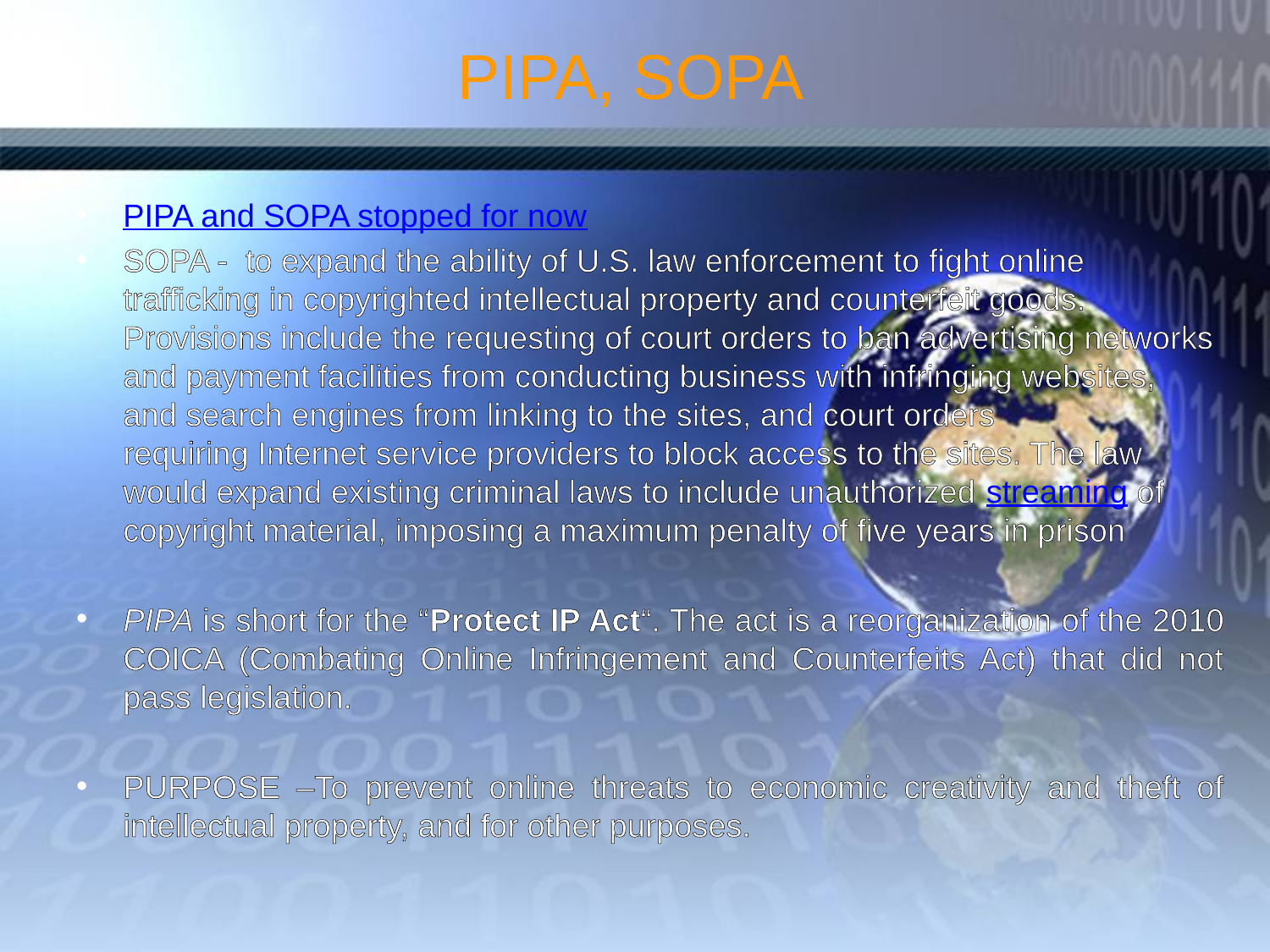

# PIPA, SOPA
PIPA and SOPA stopped for now
SOPA -  to expand the ability of U.S. law enforcement to fight online trafficking in copyrighted intellectual property and counterfeit goods. Provisions include the requesting of court orders to ban advertising networks and payment facilities from conducting business with infringing websites, and search engines from linking to the sites, and court orders requiring Internet service providers to block access to the sites. The law would expand existing criminal laws to include unauthorized streaming of copyright material, imposing a maximum penalty of five years in prison

PIPA is short for the “Protect IP Act“. The act is a reorganization of the 2010 COICA (Combating Online Infringement and Counterfeits Act) that did not pass legislation.

PURPOSE –To prevent online threats to economic creativity and theft of intellectual property, and for other purposes.